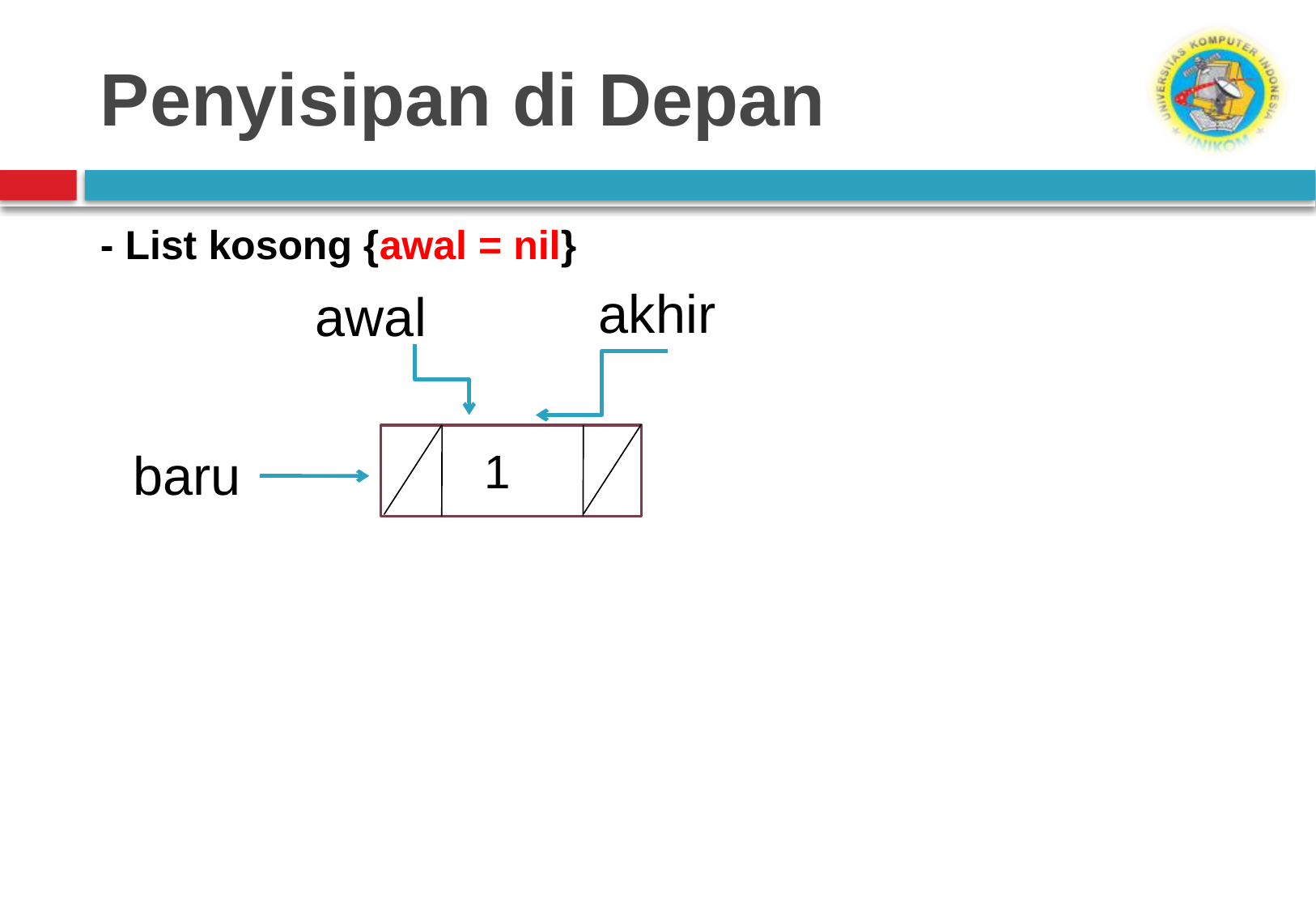

# Penyisipan di Depan
- List kosong {awal = nil}

akhir
awal

1
baru